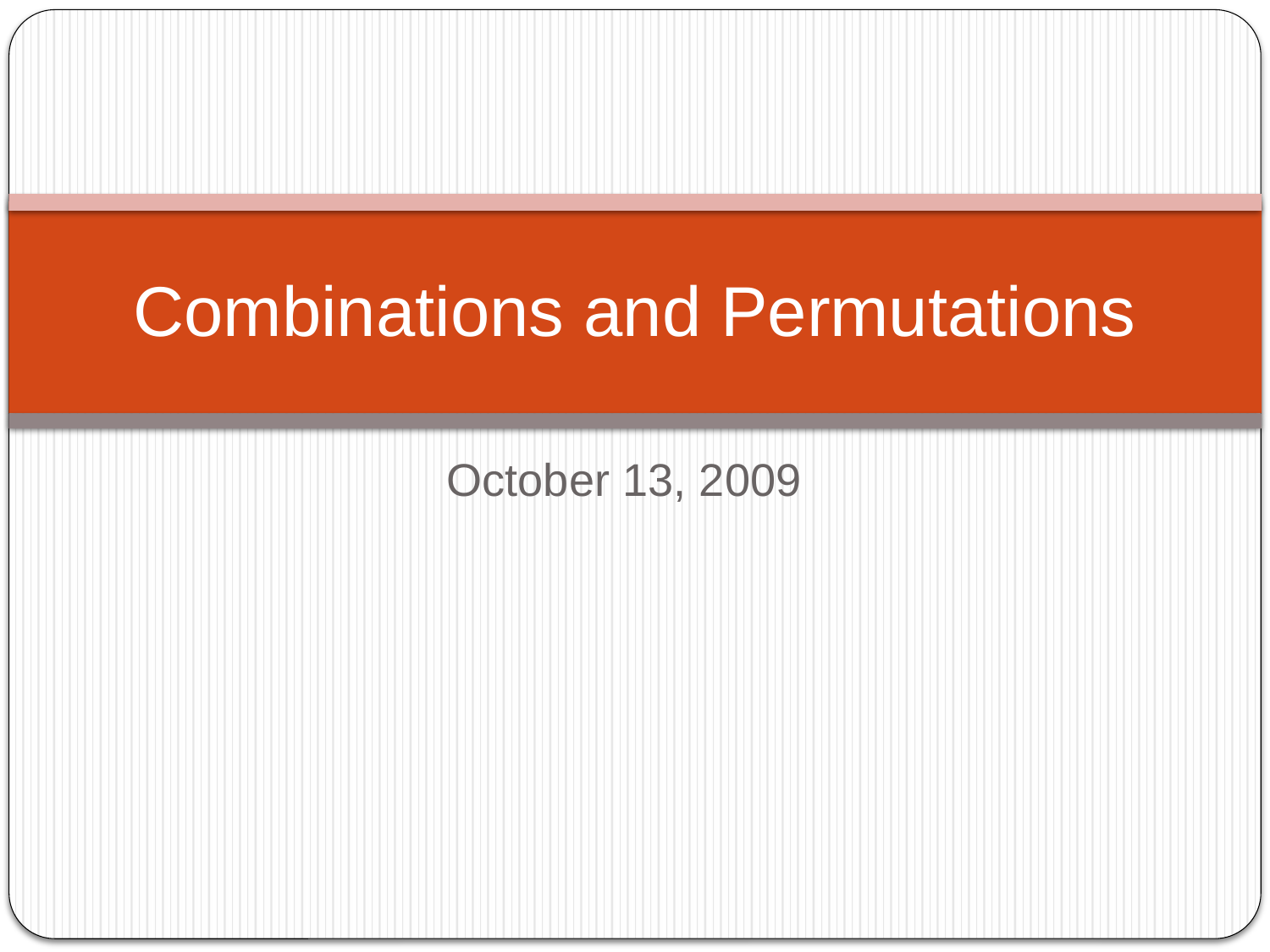

# Combinations and Permutations
October 13, 2009